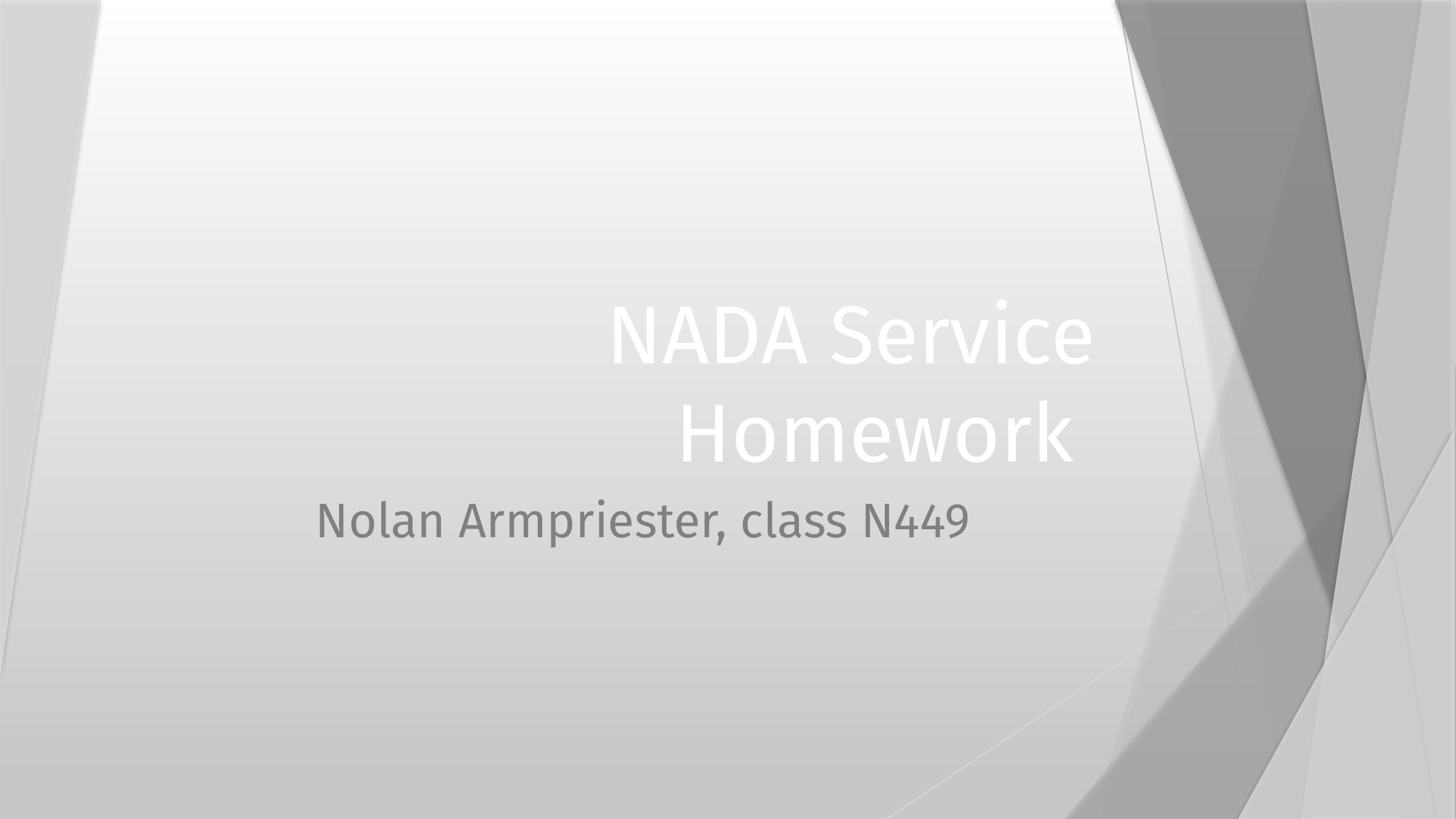

# NADA Service Homework
Nolan Armpriester, class N449